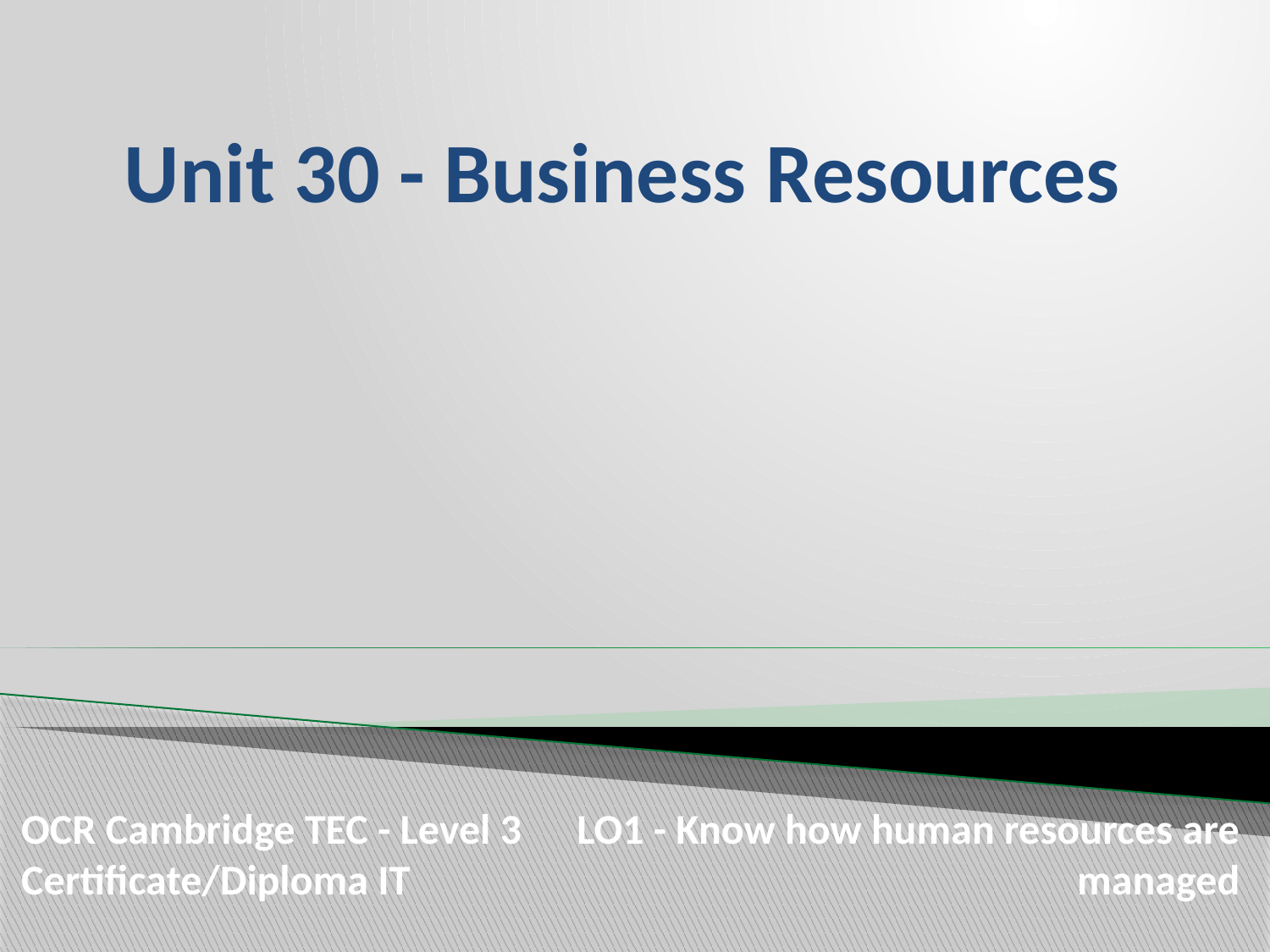

# Unit 30 - Business Resources
OCR Cambridge TEC - Level 3 Certificate/Diploma IT
LO1 - Know how human resources are managed